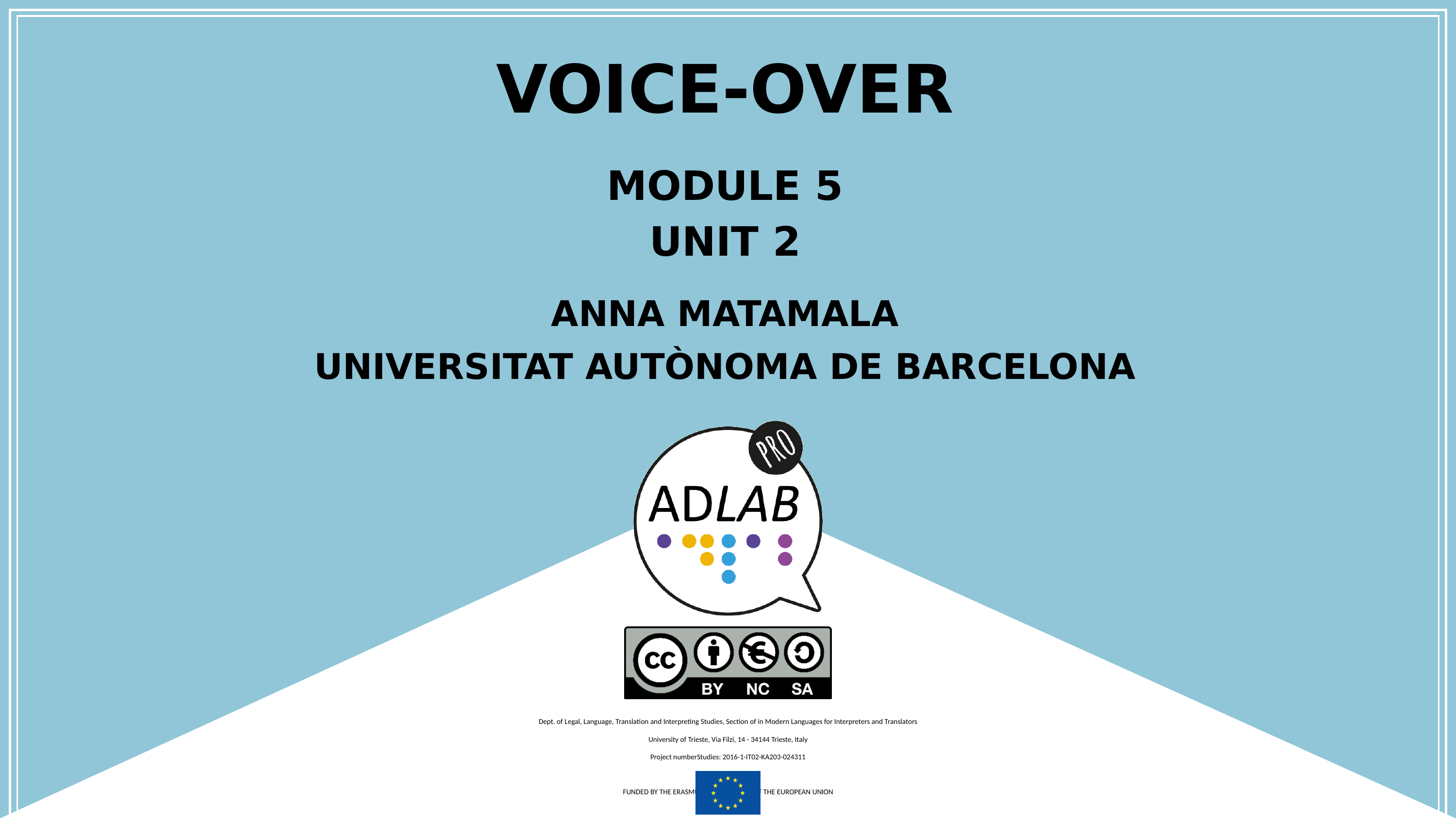

# VOICE-OVER
Module 5
Unit 2
ANNA MATAMALA
UNIVERSITAT AUTÒNOMA DE BARCELONA